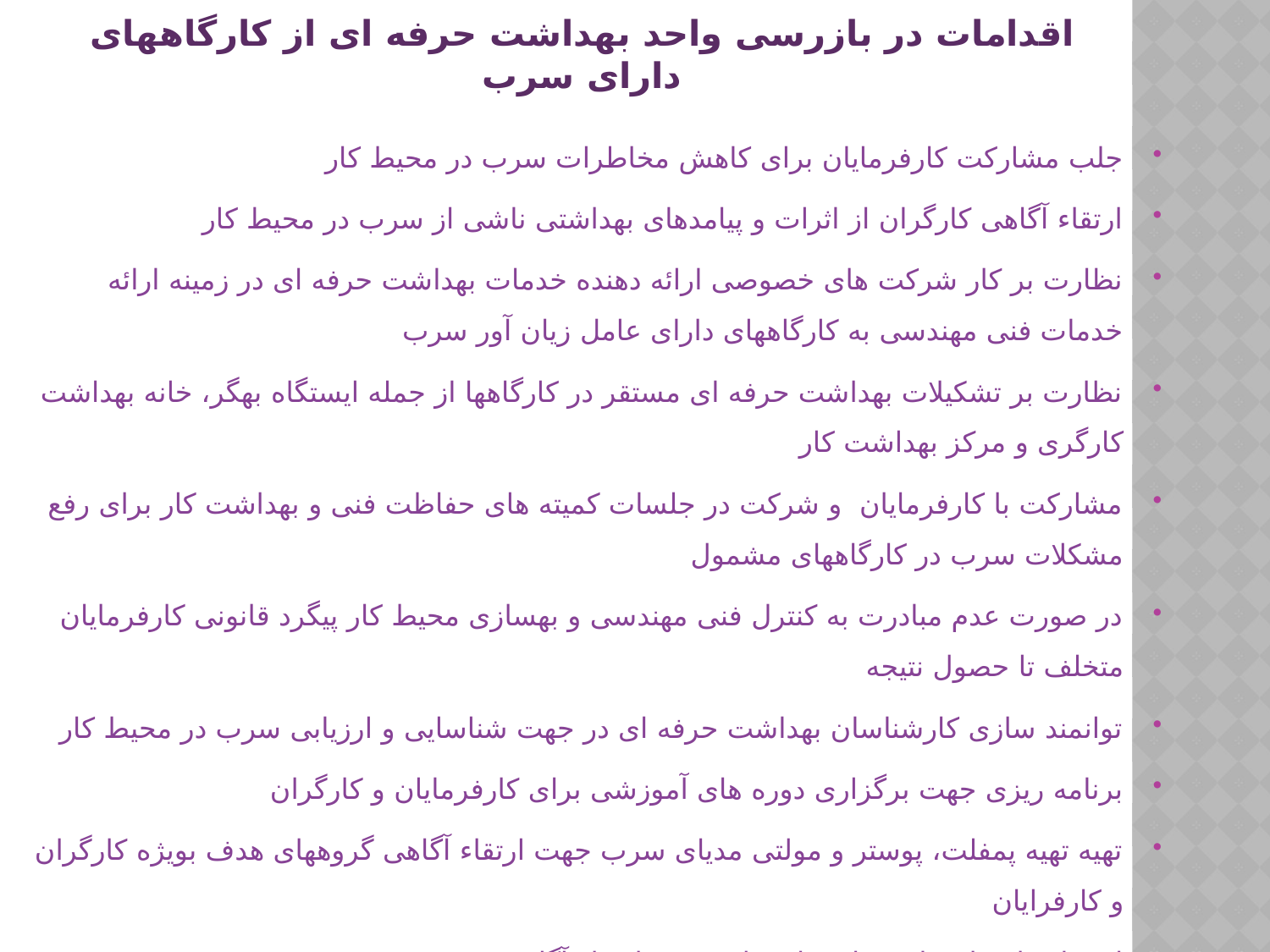

# اقدامات در بازرسی واحد بهداشت حرفه ای از کارگاههای دارای سرب
جلب مشارکت کارفرمایان برای کاهش مخاطرات سرب در محیط کار
ارتقاء آگاهی کارگران از اثرات و پیامدهای بهداشتی ناشی از سرب در محیط کار
نظارت بر کار شرکت های خصوصی ارائه دهنده خدمات بهداشت حرفه ای در زمینه ارائه خدمات فنی مهندسی به کارگاههای دارای عامل زیان آور سرب
نظارت بر تشکیلات بهداشت حرفه ای مستقر در کارگاهها از جمله ایستگاه بهگر، خانه بهداشت کارگری و مرکز بهداشت کار
مشارکت با کارفرمایان  و شرکت در جلسات کمیته های حفاظت فنی و بهداشت کار برای رفع مشکلات سرب در کارگاههای مشمول
در صورت عدم مبادرت به کنترل فنی مهندسی و بهسازی محیط کار پیگرد قانونی کارفرمایان متخلف تا حصول نتیجه
توانمند سازی کارشناسان بهداشت حرفه ای در جهت شناسایی و ارزیابی سرب در محیط کار
برنامه ریزی جهت برگزاری دوره های آموزشی برای کارفرمایان و کارگران
تهیه تهیه پمفلت، پوستر و مولتی مدیای سرب جهت ارتقاء آگاهی گروههای هدف بویژه کارگران و کارفرایان
استفاده از پتانسیل رسانه های ملی جهت ارتقاء آگاهی عمومی